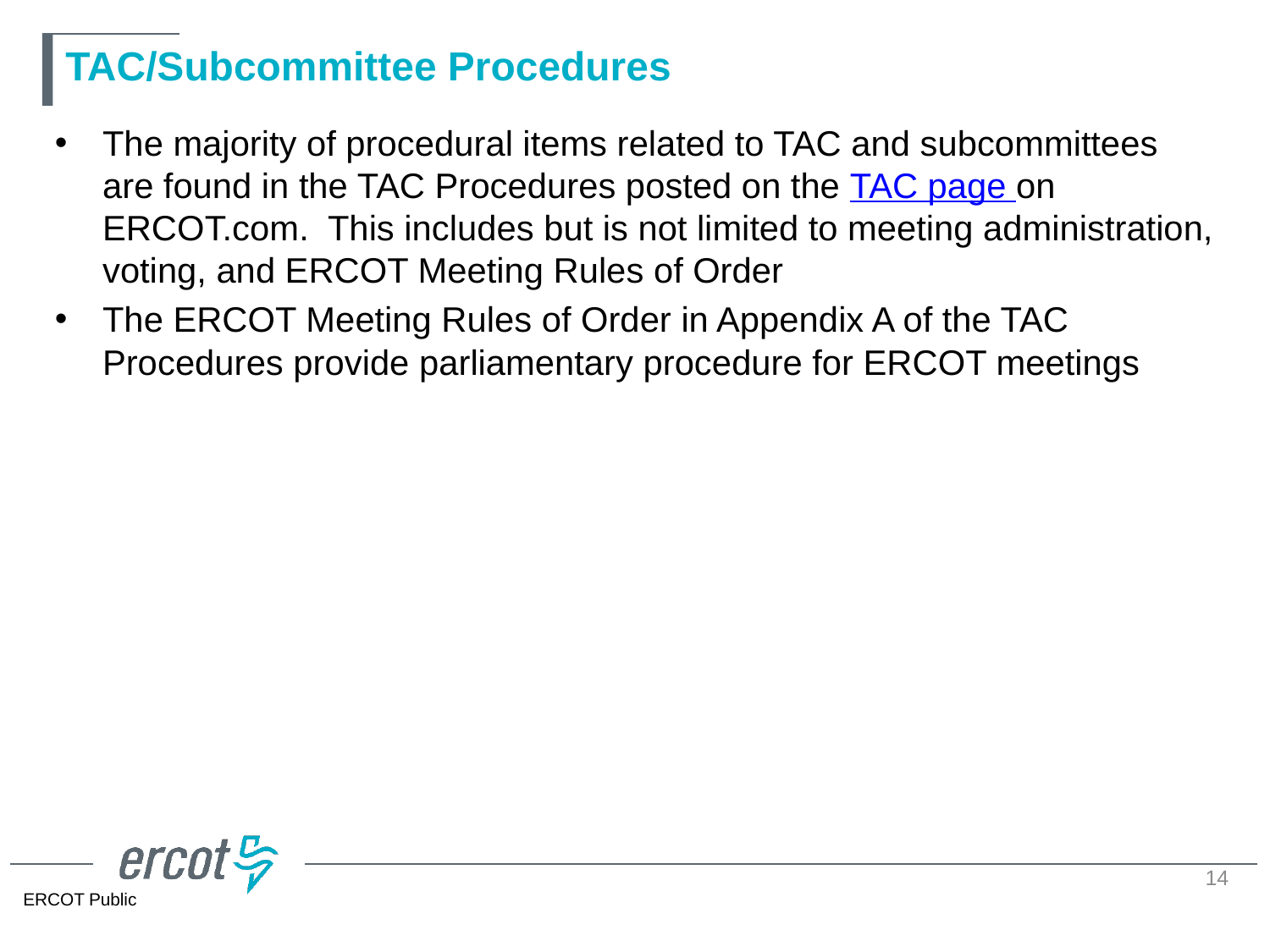

# TAC/Subcommittee Procedures
The majority of procedural items related to TAC and subcommittees are found in the TAC Procedures posted on the TAC page on ERCOT.com.  This includes but is not limited to meeting administration, voting, and ERCOT Meeting Rules of Order
The ERCOT Meeting Rules of Order in Appendix A of the TAC Procedures provide parliamentary procedure for ERCOT meetings

14